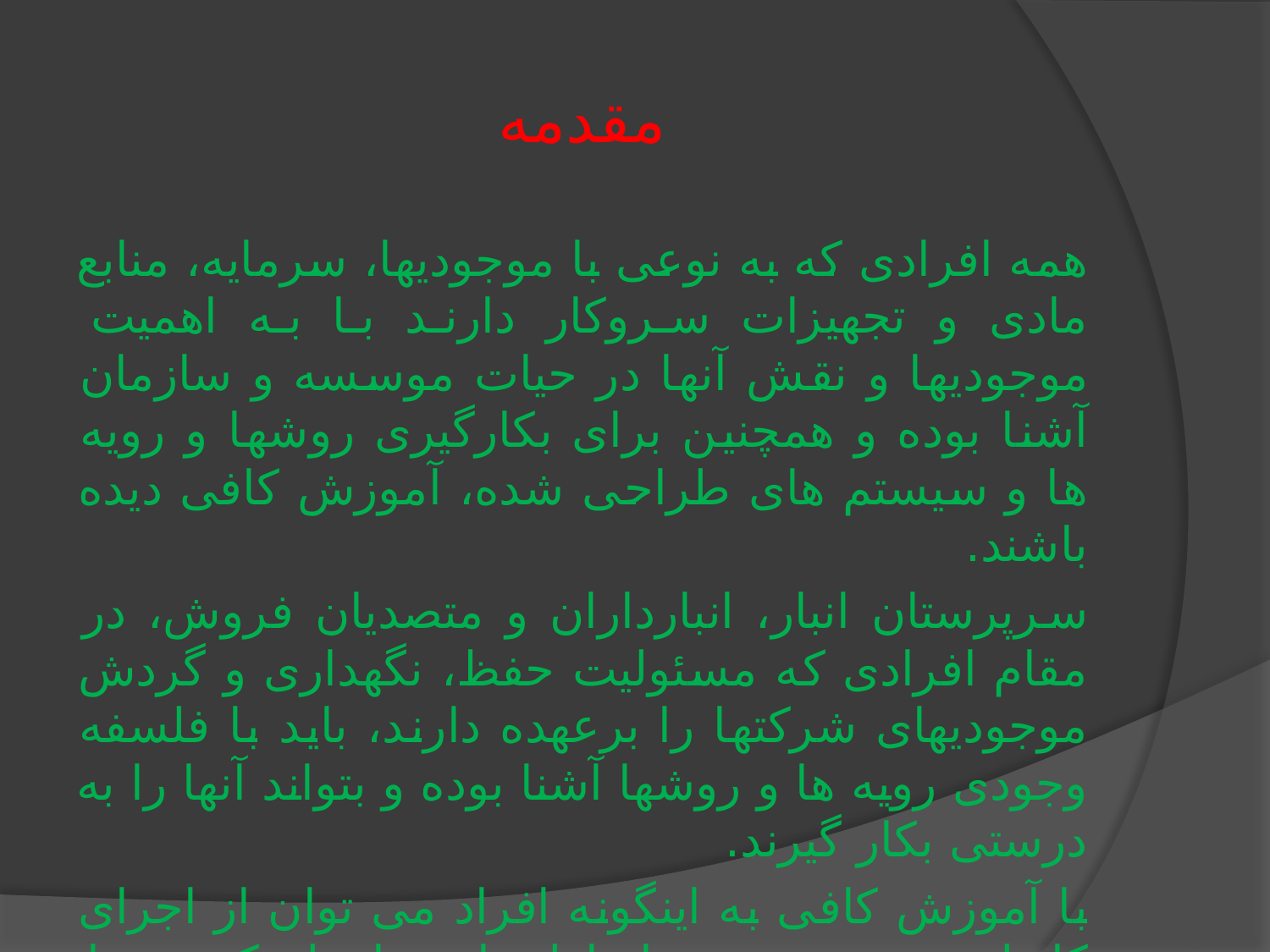

# مقدمه
همه افرادی که به نوعی با موجودیها، سرمایه، منابع مادی و تجهیزات سروکار دارند با به اهمیت موجودیها و نقش آنها در حیات موسسه و سازمان آشنا بوده و همچنین برای بکارگیری روشها و رویه ها و سیستم های طراحی شده، آموزش کافی دیده باشند.
سرپرستان انبار، انبارداران و متصدیان فروش، در مقام افرادی که مسئولیت حفظ، نگهداری و گردش موجودیهای شرکتها را برعهده دارند، باید با فلسفه وجودی رویه ها و روشها آشنا بوده و بتواند آنها را به درستی بکار گیرند.
با آموزش کافی به اینگونه افراد می توان از اجرای کامل سیستم روشها، اطمینان حاصل کرد و با تاسیس انبار در هر سیستم موجب جداسازی عملیات مختلف شده و دست مدیران را برای برنامه ریزی های مَستقل از هم باز گذاشت.